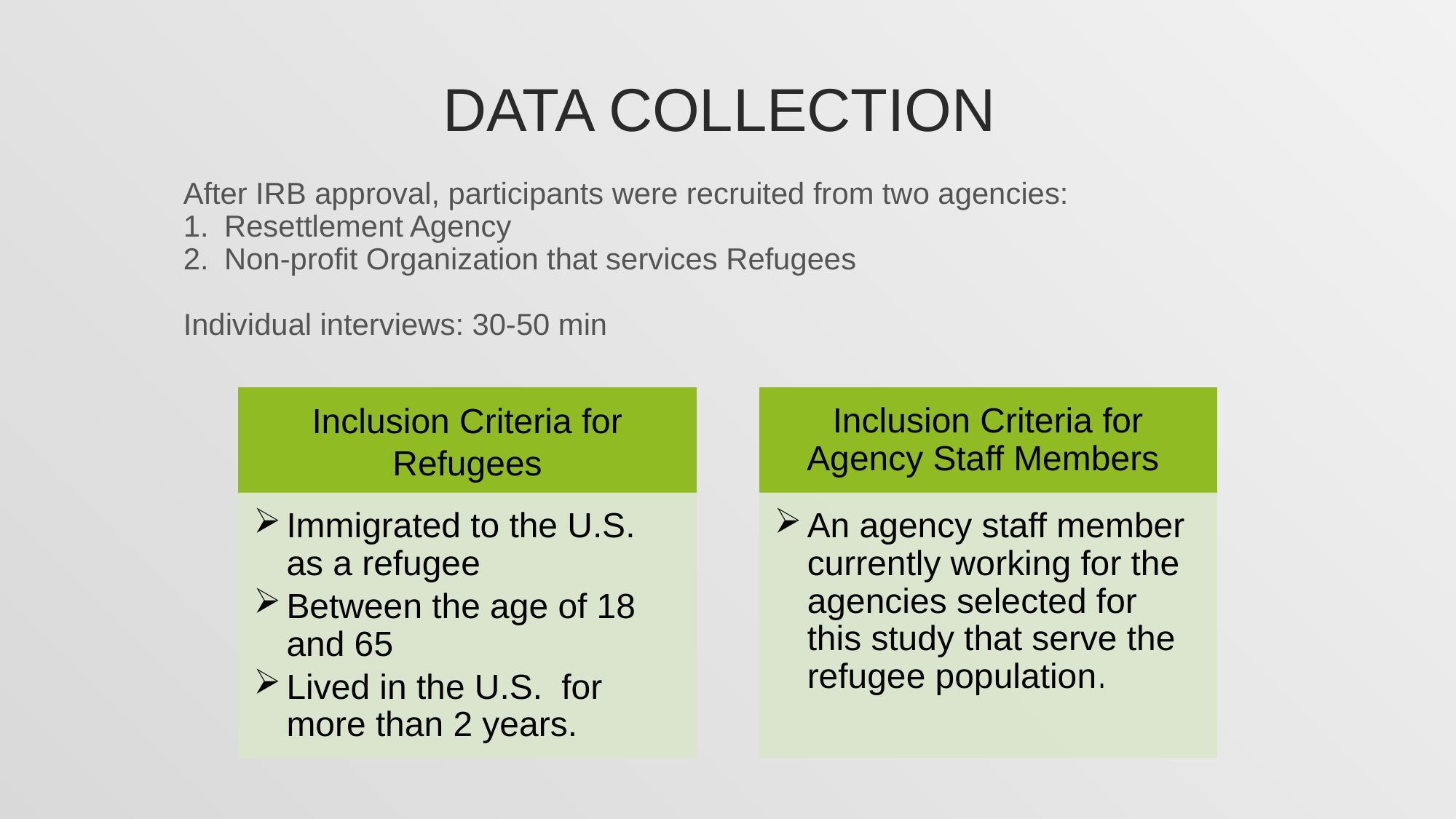

# Data collection
After IRB approval, participants were recruited from two agencies:
Resettlement Agency
Non-profit Organization that services Refugees

Individual interviews: 30-50 min
Inclusion Criteria for Refugees
Immigrated to the U.S. as a refugee
Between the age of 18 and 65
Lived in the U.S.  for more than 2 years.
Inclusion Criteria for Agency Staff Members
An agency staff member currently working for the agencies selected for this study that serve the refugee population.